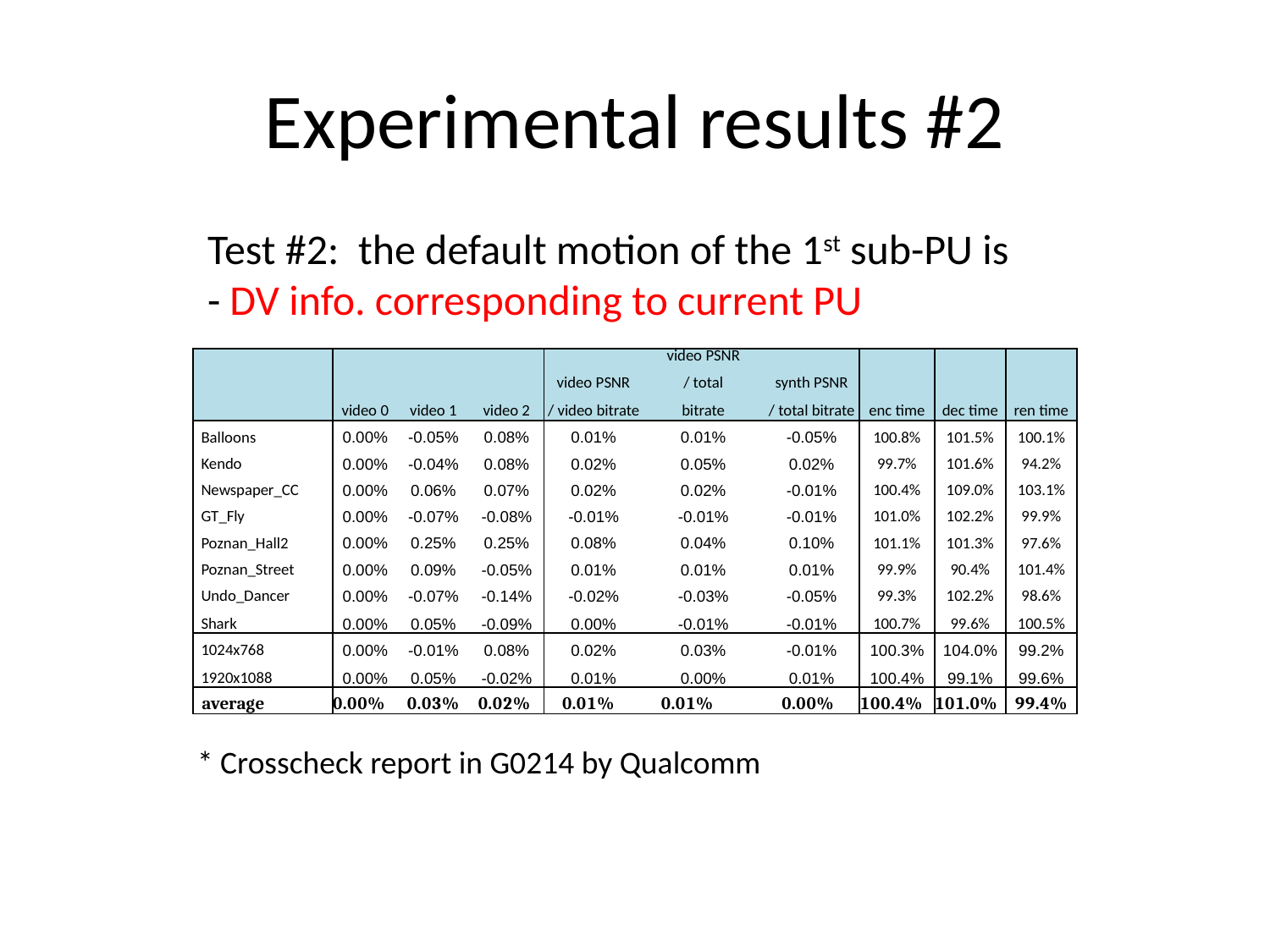

# Experimental results #2
Test #2:  the default motion of the 1st sub-PU is
- DV info. corresponding to current PU
|  | video 0 | video 1 | video 2 | video PSNR / video bitrate | video PSNR / total bitrate | synth PSNR / total bitrate | enc time | dec time | ren time |
| --- | --- | --- | --- | --- | --- | --- | --- | --- | --- |
| Balloons | 0.00% | -0.05% | 0.08% | 0.01% | 0.01% | -0.05% | 100.8% | 101.5% | 100.1% |
| Kendo | 0.00% | -0.04% | 0.08% | 0.02% | 0.05% | 0.02% | 99.7% | 101.6% | 94.2% |
| Newspaper\_CC | 0.00% | 0.06% | 0.07% | 0.02% | 0.02% | -0.01% | 100.4% | 109.0% | 103.1% |
| GT\_Fly | 0.00% | -0.07% | -0.08% | -0.01% | -0.01% | -0.01% | 101.0% | 102.2% | 99.9% |
| Poznan\_Hall2 | 0.00% | 0.25% | 0.25% | 0.08% | 0.04% | 0.10% | 101.1% | 101.3% | 97.6% |
| Poznan\_Street | 0.00% | 0.09% | -0.05% | 0.01% | 0.01% | 0.01% | 99.9% | 90.4% | 101.4% |
| Undo\_Dancer | 0.00% | -0.07% | -0.14% | -0.02% | -0.03% | -0.05% | 99.3% | 102.2% | 98.6% |
| Shark | 0.00% | 0.05% | -0.09% | 0.00% | -0.01% | -0.01% | 100.7% | 99.6% | 100.5% |
| 1024x768 | 0.00% | -0.01% | 0.08% | 0.02% | 0.03% | -0.01% | 100.3% | 104.0% | 99.2% |
| 1920x1088 | 0.00% | 0.05% | -0.02% | 0.01% | 0.00% | 0.01% | 100.4% | 99.1% | 99.6% |
| average | 0.00% | 0.03% | 0.02% | 0.01% | 0.01% | 0.00% | 100.4% | 101.0% | 99.4% |
* Crosscheck report in G0214 by Qualcomm